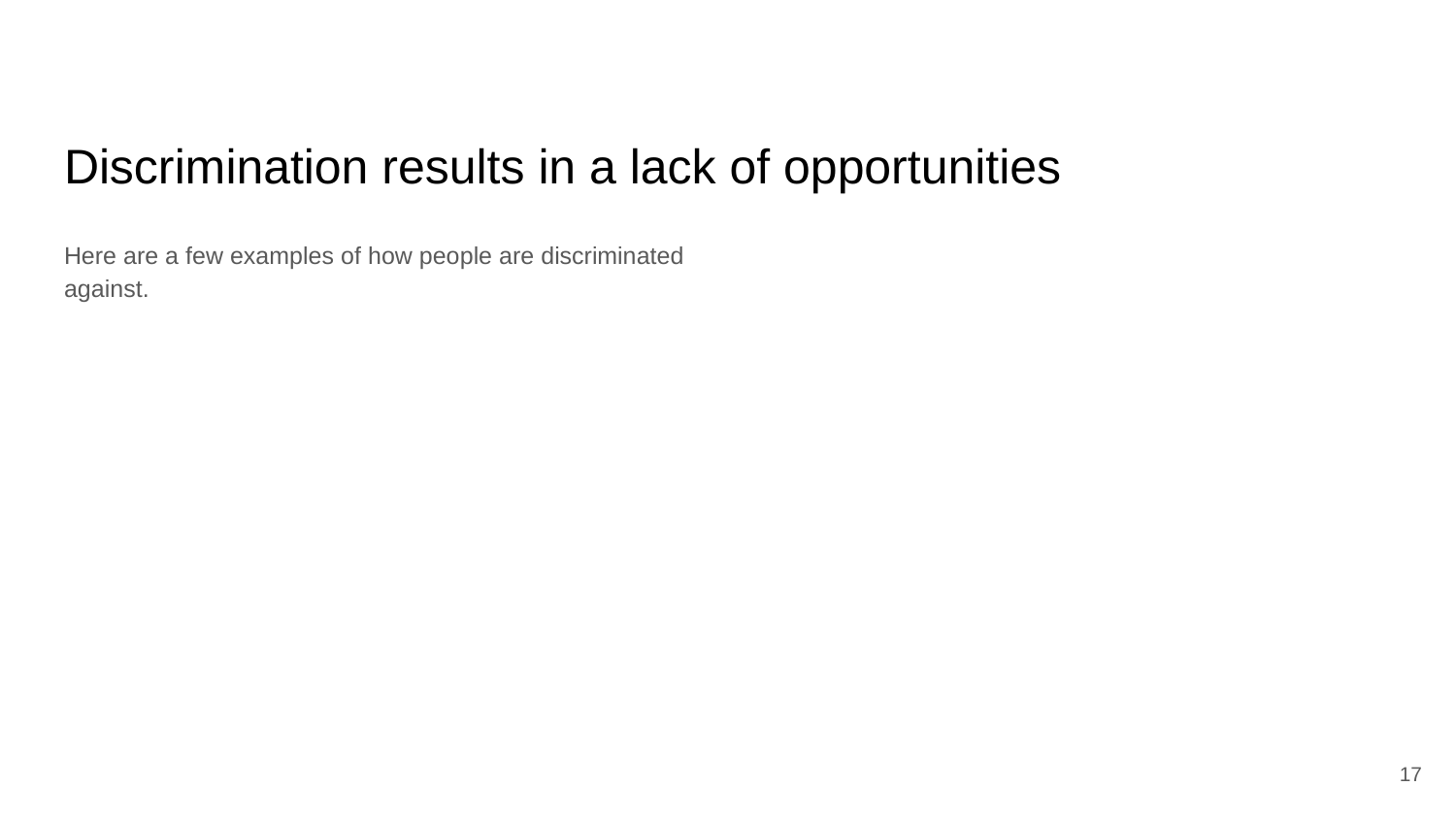

# Discrimination results in a lack of opportunities
Here are a few examples of how people are discriminated against.
17